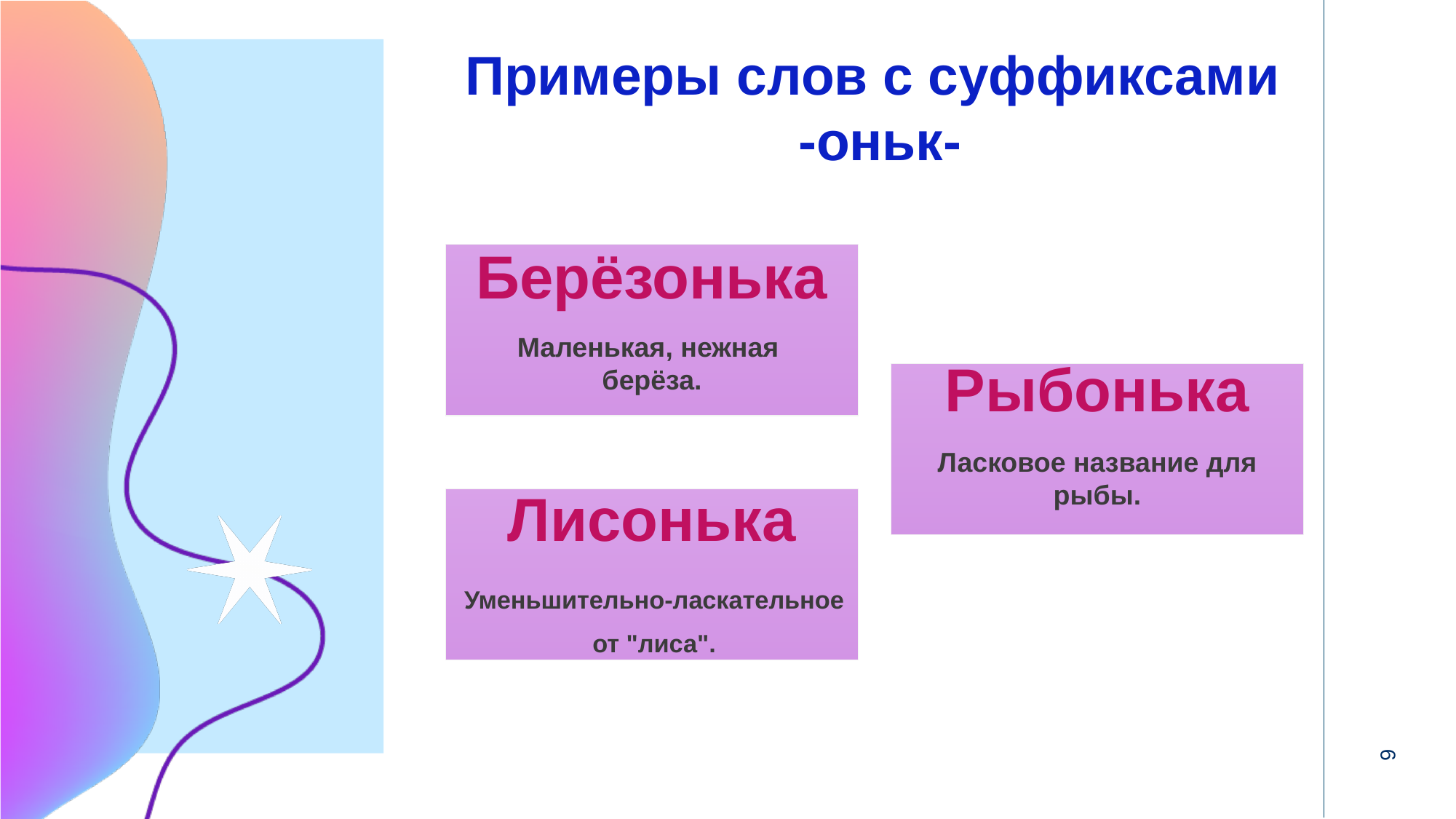

# Примеры слов с суффиксами -оньк-

Берёзонька
Маленькая, нежная
берёза.

Рыбонька
Ласковое название для рыбы.

Лисонька
Уменьшительно-ласкательное
от "лиса".
9